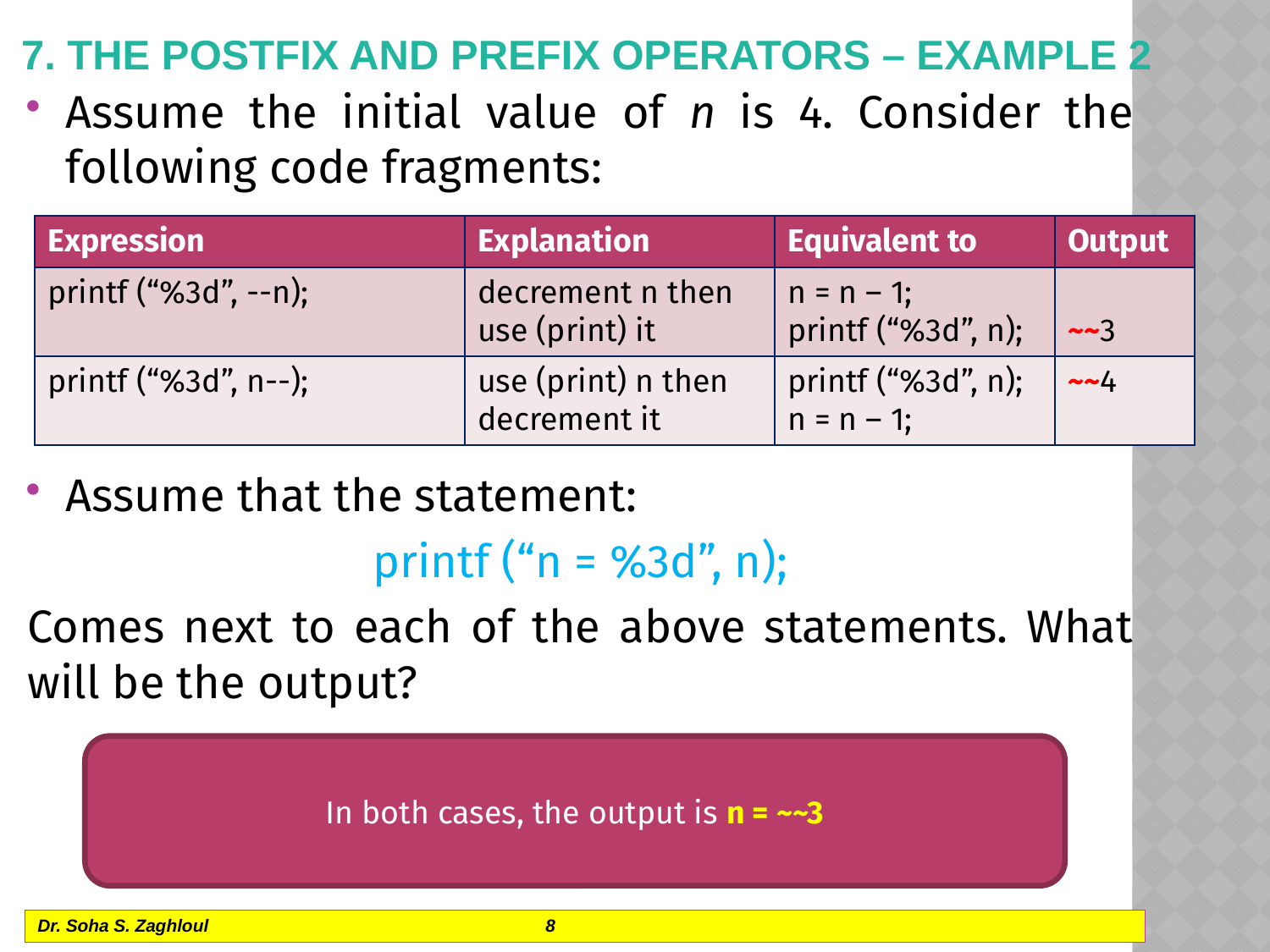

# 7. The postfix and prefix operators – example 2
Assume the initial value of n is 4. Consider the following code fragments:

Assume that the statement:
printf (“n = %3d”, n);
Comes next to each of the above statements. What will be the output?

| Expression | Explanation | Equivalent to | Output |
| --- | --- | --- | --- |
| printf (“%3d”, --n); | decrement n then use (print) it | n = n – 1; printf (“%3d”, n); | ~~3 |
| printf (“%3d”, n--); | use (print) n then decrement it | printf (“%3d”, n); n = n – 1; | ~~4 |
In both cases, the output is n = ~~3
Dr. Soha S. Zaghloul			8